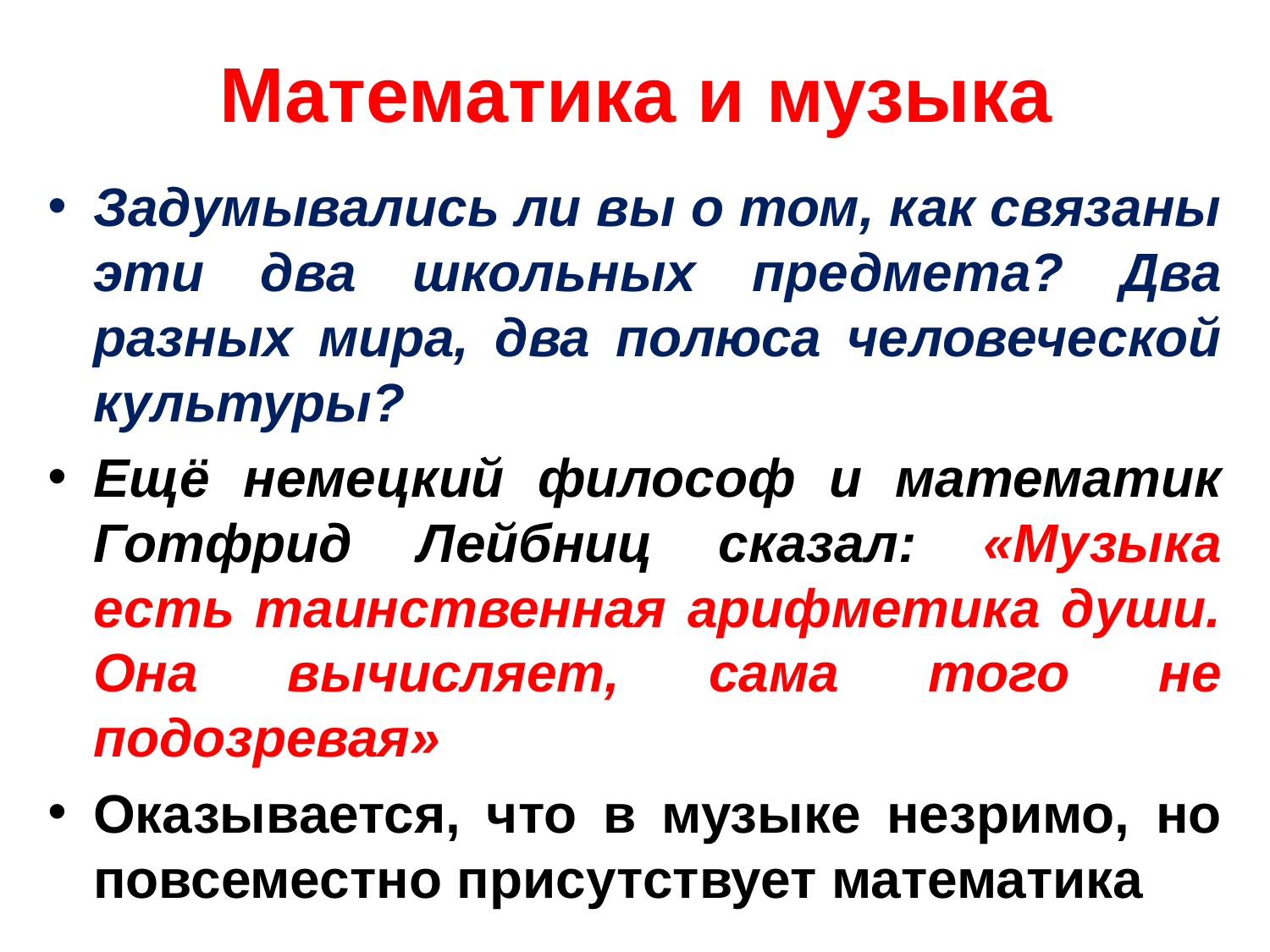

# Математика и музыка
Задумывались ли вы о том, как связаны эти два школьных предмета? Два разных мира, два полюса человеческой культуры?
Ещё немецкий философ и математик Готфрид Лейбниц сказал: «Музыка есть таинственная арифметика души. Она вычисляет, сама того не подозревая»
Оказывается, что в музыке незримо, но повсеместно присутствует математика